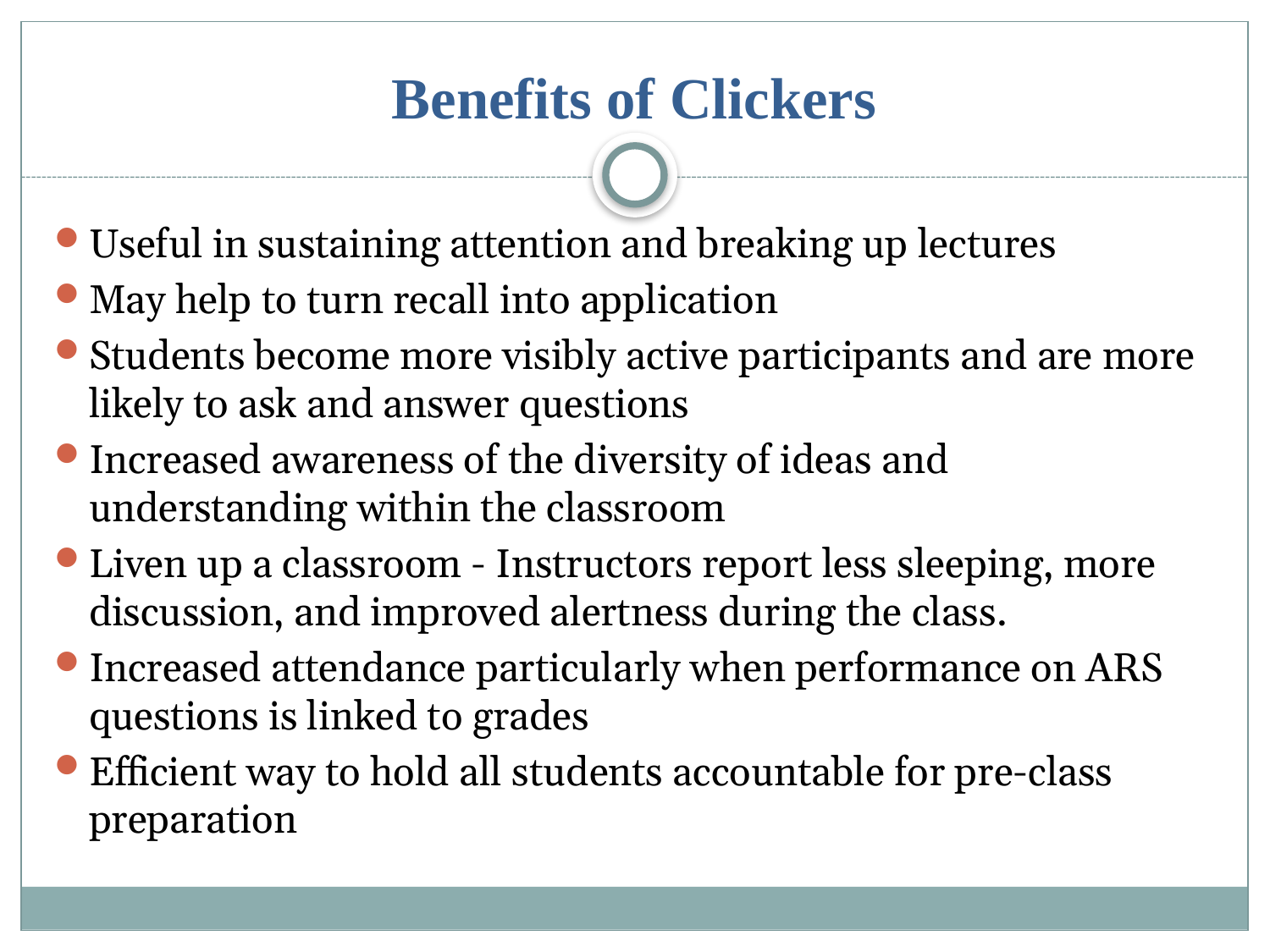

# Benefits of Clickers
Useful in sustaining attention and breaking up lectures
May help to turn recall into application
Students become more visibly active participants and are more likely to ask and answer questions
Increased awareness of the diversity of ideas and understanding within the classroom
Liven up a classroom - Instructors report less sleeping, more discussion, and improved alertness during the class.
Increased attendance particularly when performance on ARS questions is linked to grades
Efficient way to hold all students accountable for pre-class preparation